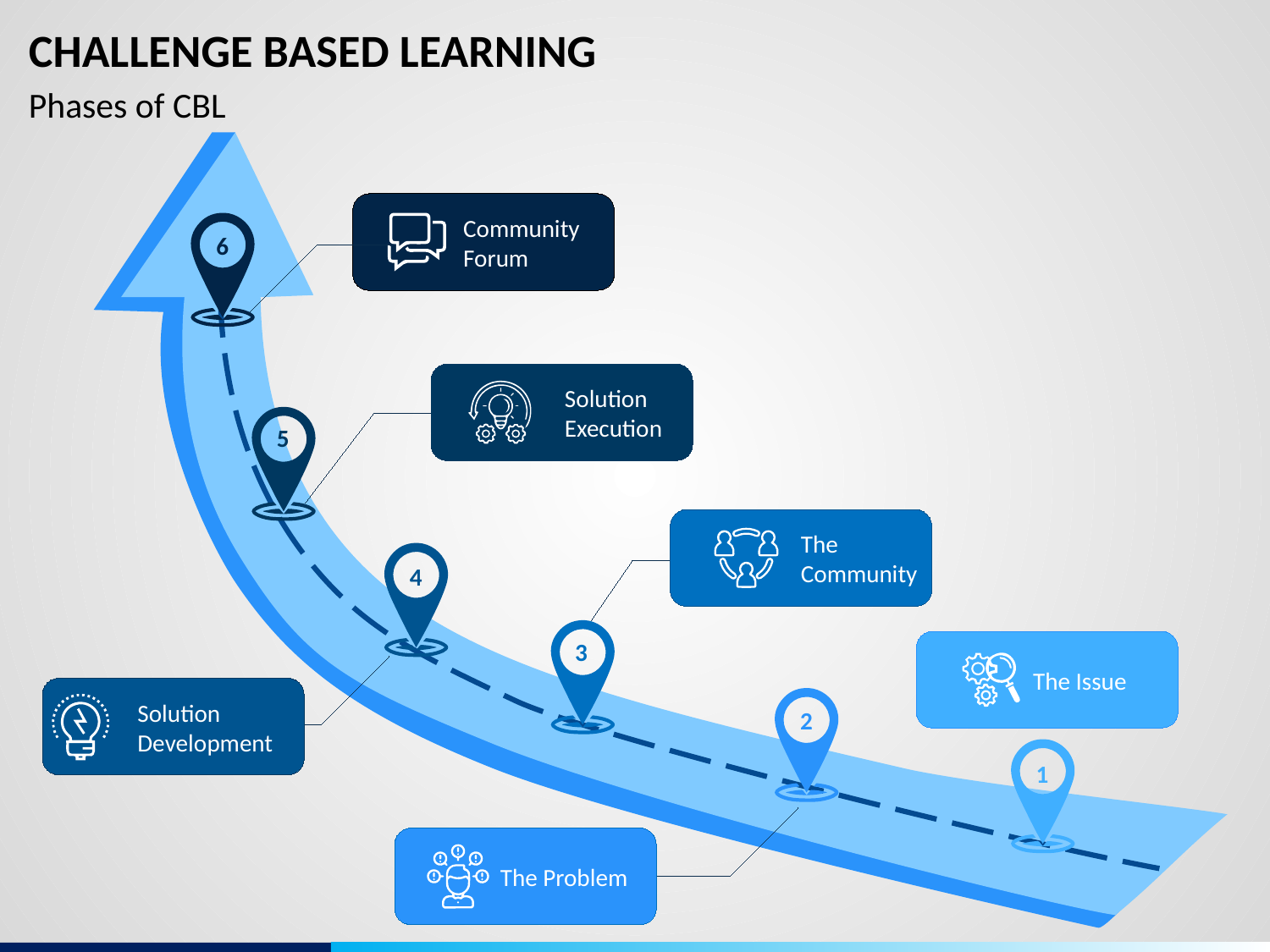

# CHALLENGE BASED LEARNING
Phases of CBL

Community Forum

6

Solution Execution

5

The Community

4

3

The Issue

2
Solution Development

1

The Problem